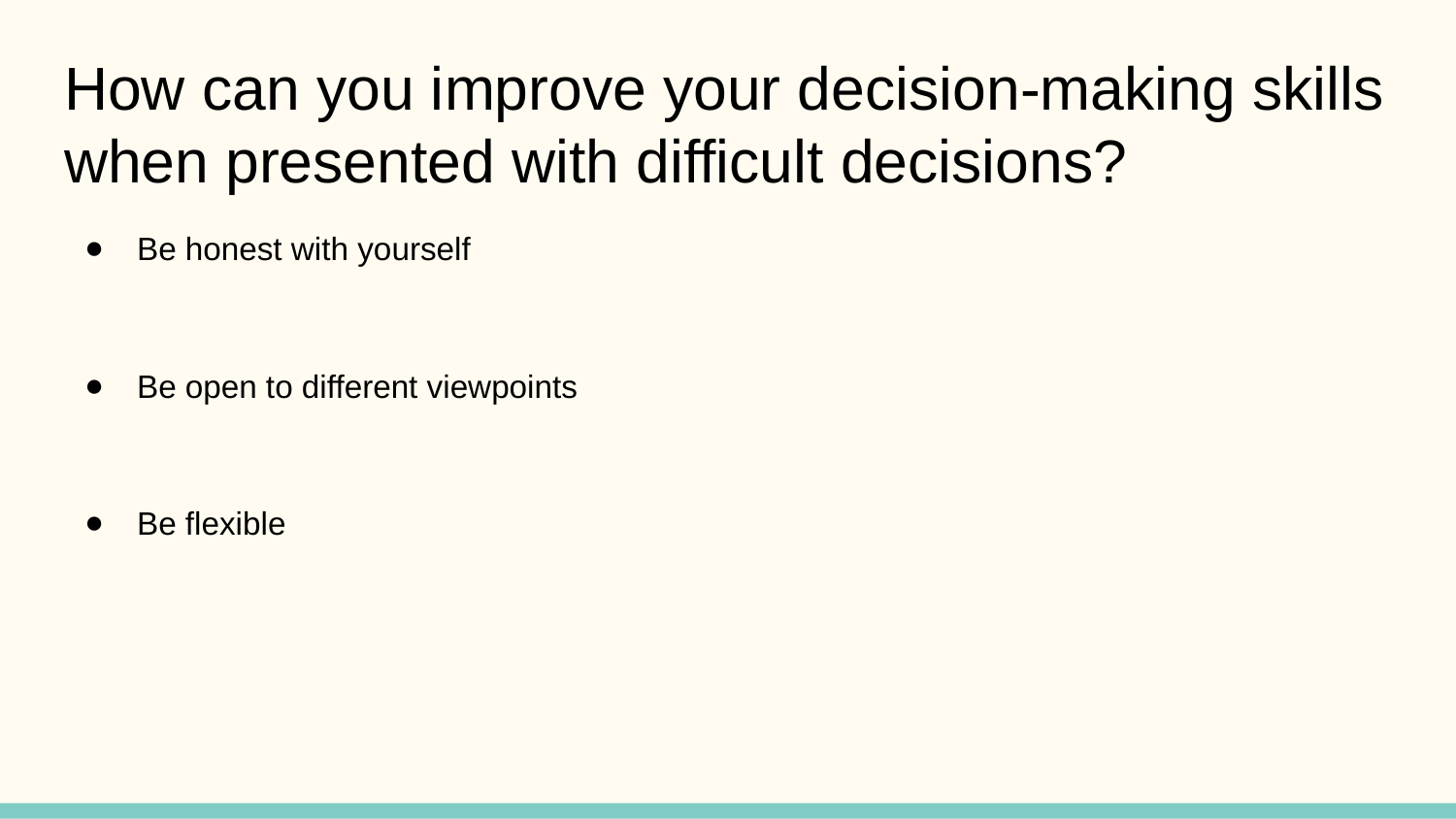

# How can you improve your decision-making skills when presented with difficult decisions?
Be honest with yourself

Be open to different viewpoints

Be flexible